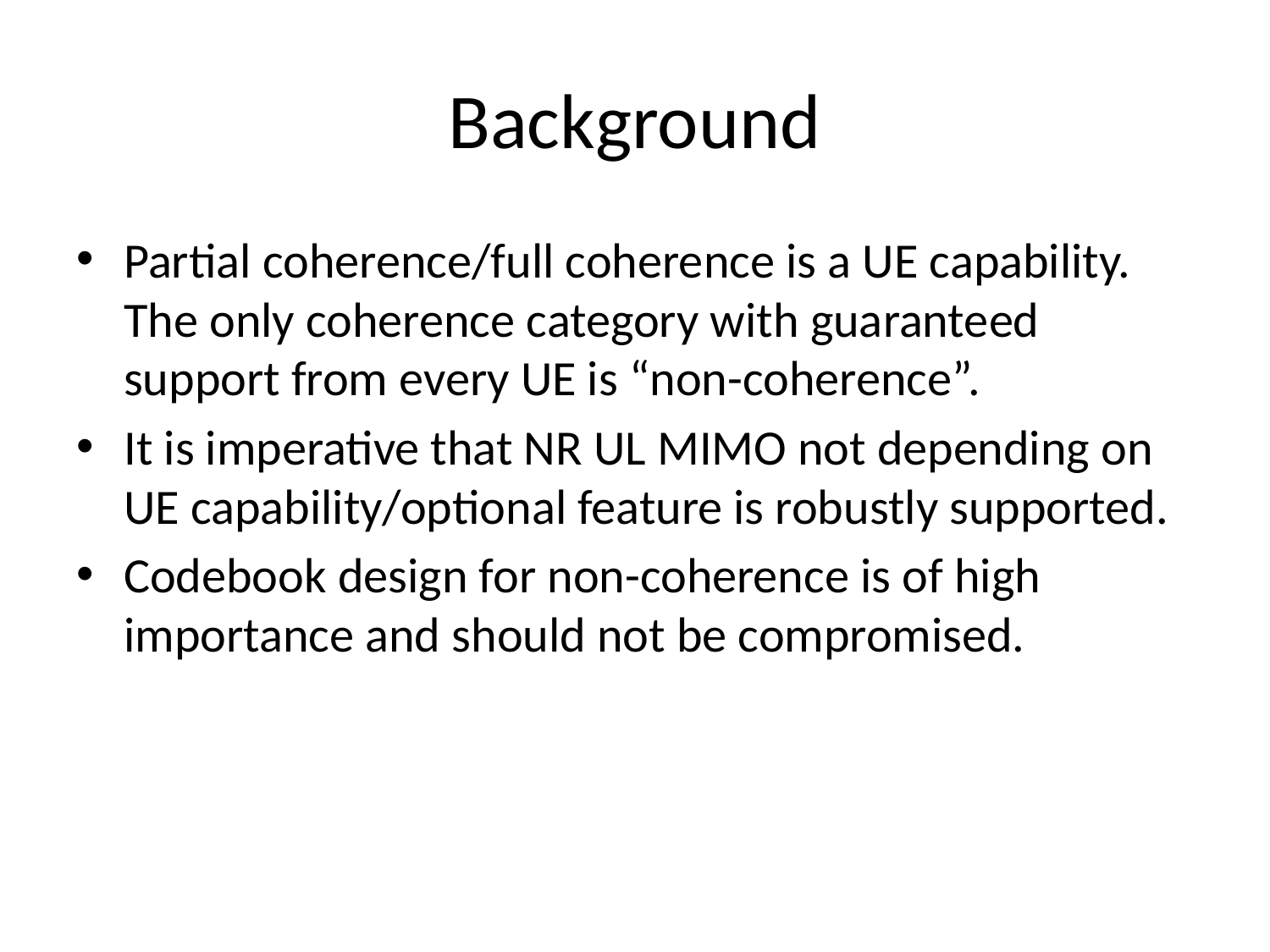

# Background
Partial coherence/full coherence is a UE capability. The only coherence category with guaranteed support from every UE is “non-coherence”.
It is imperative that NR UL MIMO not depending on UE capability/optional feature is robustly supported.
Codebook design for non-coherence is of high importance and should not be compromised.